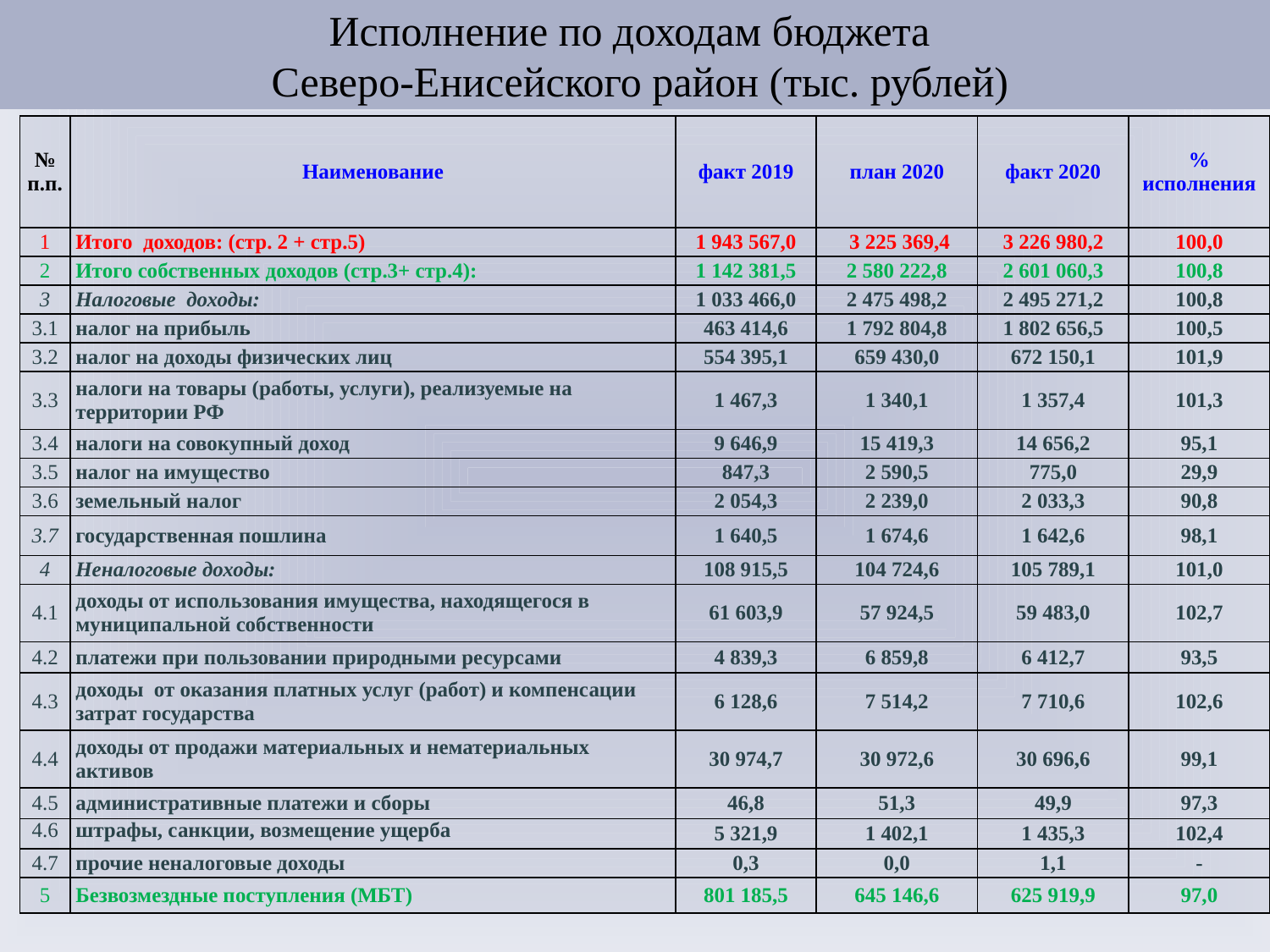

Исполнение по доходам бюджета
 Северо-Енисейского район (тыс. рублей)
| № п.п. | Наименование | факт 2019 | план 2020 | факт 2020 | % исполнения |
| --- | --- | --- | --- | --- | --- |
| 1 | Итого доходов: (стр. 2 + стр.5) | 1 943 567,0 | 3 225 369,4 | 3 226 980,2 | 100,0 |
| 2 | Итого собственных доходов (стр.3+ стр.4): | 1 142 381,5 | 2 580 222,8 | 2 601 060,3 | 100,8 |
| 3 | Налоговые доходы: | 1 033 466,0 | 2 475 498,2 | 2 495 271,2 | 100,8 |
| 3.1 | налог на прибыль | 463 414,6 | 1 792 804,8 | 1 802 656,5 | 100,5 |
| 3.2 | налог на доходы физических лиц | 554 395,1 | 659 430,0 | 672 150,1 | 101,9 |
| 3.3 | налоги на товары (работы, услуги), реализуемые на территории РФ | 1 467,3 | 1 340,1 | 1 357,4 | 101,3 |
| 3.4 | налоги на совокупный доход | 9 646,9 | 15 419,3 | 14 656,2 | 95,1 |
| 3.5 | налог на имущество | 847,3 | 2 590,5 | 775,0 | 29,9 |
| 3.6 | земельный налог | 2 054,3 | 2 239,0 | 2 033,3 | 90,8 |
| 3.7 | государственная пошлина | 1 640,5 | 1 674,6 | 1 642,6 | 98,1 |
| 4 | Неналоговые доходы: | 108 915,5 | 104 724,6 | 105 789,1 | 101,0 |
| 4.1 | доходы от использования имущества, находящегося в муниципальной собственности | 61 603,9 | 57 924,5 | 59 483,0 | 102,7 |
| 4.2 | платежи при пользовании природными ресурсами | 4 839,3 | 6 859,8 | 6 412,7 | 93,5 |
| 4.3 | доходы от оказания платных услуг (работ) и компенсации затрат государства | 6 128,6 | 7 514,2 | 7 710,6 | 102,6 |
| 4.4 | доходы от продажи материальных и нематериальных активов | 30 974,7 | 30 972,6 | 30 696,6 | 99,1 |
| 4.5 | административные платежи и сборы | 46,8 | 51,3 | 49,9 | 97,3 |
| 4.6 | штрафы, санкции, возмещение ущерба | 5 321,9 | 1 402,1 | 1 435,3 | 102,4 |
| 4.7 | прочие неналоговые доходы | 0,3 | 0,0 | 1,1 | - |
| 5 | Безвозмездные поступления (МБТ) | 801 185,5 | 645 146,6 | 625 919,9 | 97,0 |